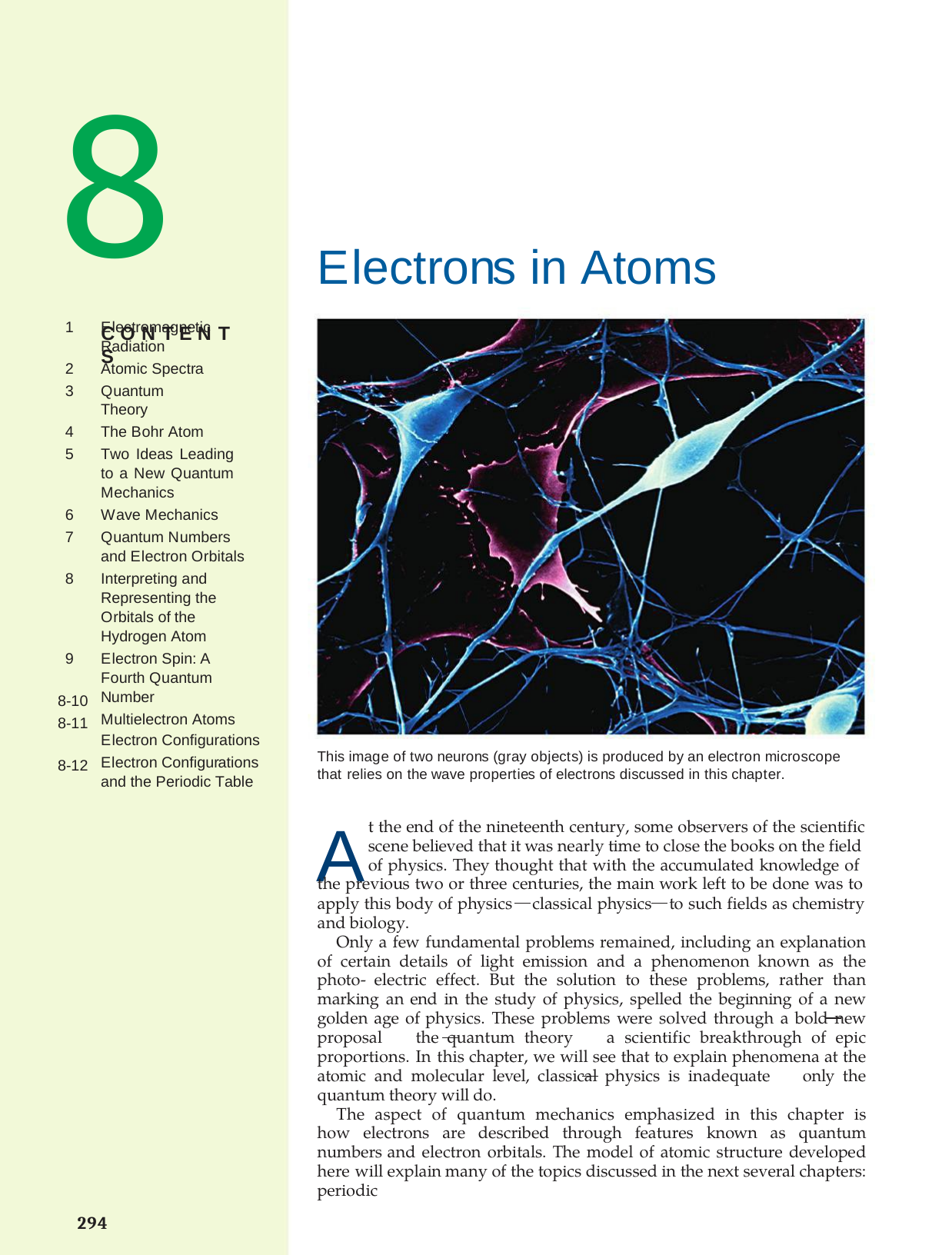

8
C O N T E N T S
Electrons in Atoms
Electromagnetic Radiation
Atomic Spectra
Quantum Theory
The Bohr Atom
Two Ideas Leading to a New Quantum Mechanics
Wave Mechanics
Quantum Numbers and Electron Orbitals
Interpreting and Representing the Orbitals of the Hydrogen Atom
Electron Spin: A Fourth Quantum Number
Multielectron Atoms Electron Configurations
Electron Configurations and the Periodic Table
8-10
8-11
This image of two neurons (gray objects) is produced by an electron microscope that relies on the wave properties of electrons discussed in this chapter.
8-12
A
t the end of the nineteenth century, some observers of the scientific
scene believed that it was nearly time to close the books on the field
of physics. They thought that with the accumulated knowledge of
the previous two or three centuries, the main work left to be done was to apply this body of physics	classical physics	to such fields as chemistry

and biology.
Only a few fundamental problems remained, including an explanation of certain details of light emission and a phenomenon known as the photo- electric effect. But the solution to these problems, rather than marking an end in the study of physics, spelled the beginning of a new golden age of physics. These problems were solved through a bold new proposal    the quantum theory    a scientific breakthrough of epic proportions. In this chapter, we will see that to explain phenomena at the atomic and molecular level, classical physics is inadequate    only the quantum theory will do.
The  aspect  of  quantum  mechanics  emphasized  in  this  chapter  is how electrons are described through features known as quantum numbers and electron orbitals. The model of atomic structure developed here will explain many of the topics discussed in the next several chapters: periodic
294